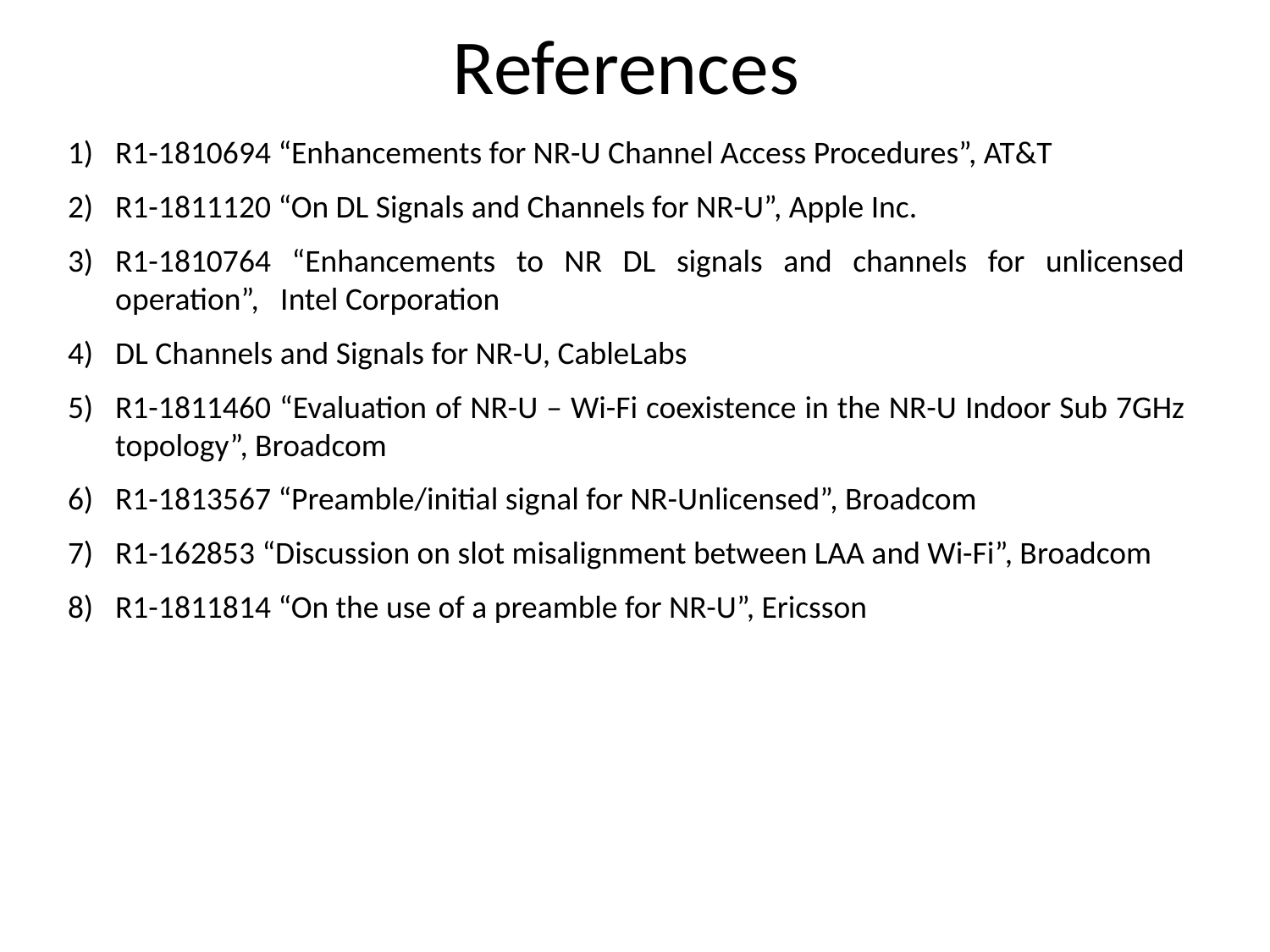

# References
R1-1810694 “Enhancements for NR-U Channel Access Procedures”, AT&T
R1-1811120 “On DL Signals and Channels for NR-U”, Apple Inc.
R1-1810764 “Enhancements to NR DL signals and channels for unlicensed operation”,   Intel Corporation
DL Channels and Signals for NR-U, CableLabs
R1-1811460 “Evaluation of NR-U – Wi-Fi coexistence in the NR-U Indoor Sub 7GHz topology”, Broadcom
R1-1813567 “Preamble/initial signal for NR-Unlicensed”, Broadcom
R1-162853 “Discussion on slot misalignment between LAA and Wi-Fi”, Broadcom
R1-1811814 “On the use of a preamble for NR-U”, Ericsson